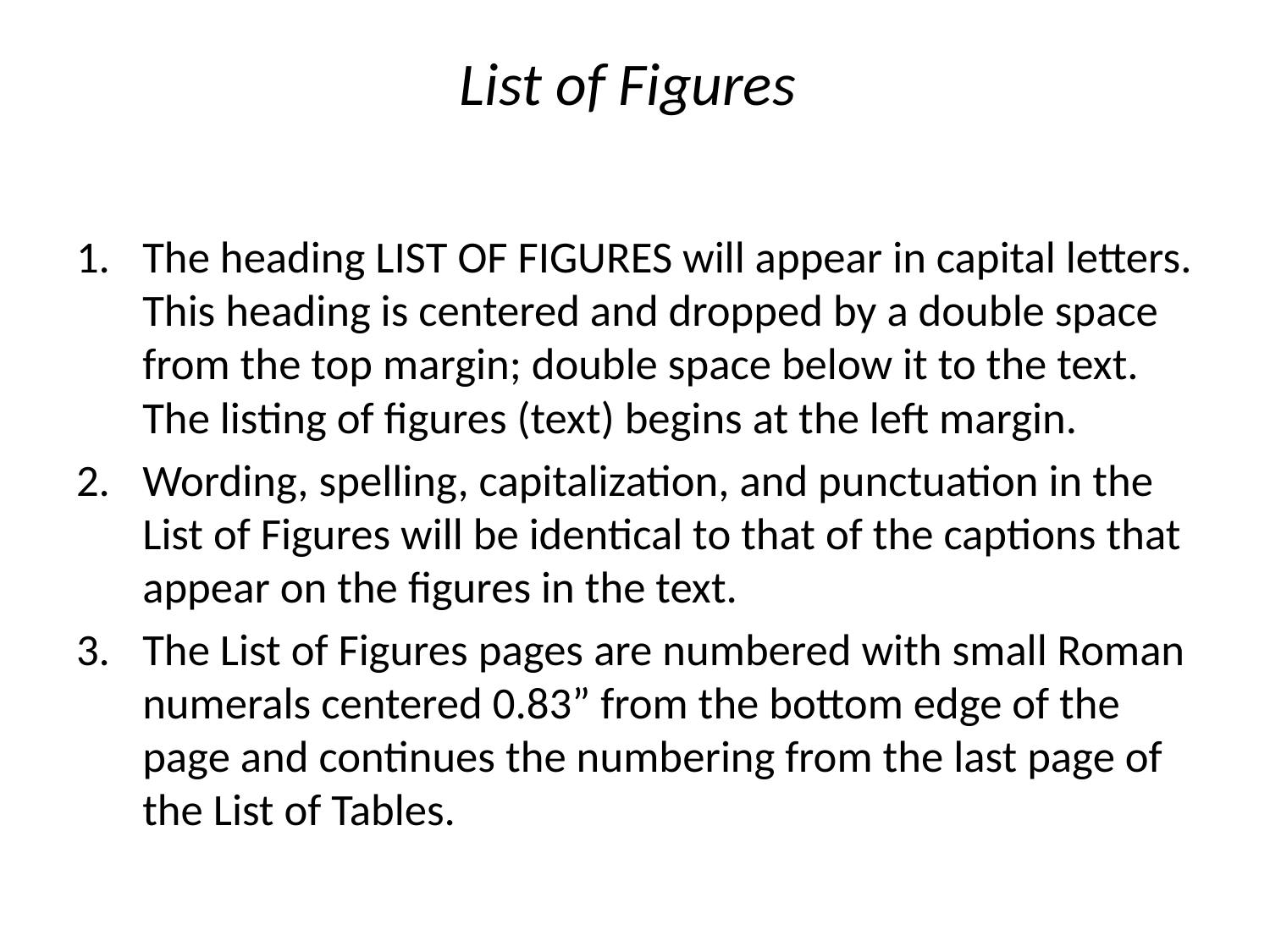

# List of Figures
The heading LIST OF FIGURES will appear in capital letters. This heading is centered and dropped by a double space from the top margin; double space below it to the text. The listing of figures (text) begins at the left margin.
Wording, spelling, capitalization, and punctuation in the List of Figures will be identical to that of the captions that appear on the figures in the text.
The List of Figures pages are numbered with small Roman numerals centered 0.83” from the bottom edge of the page and continues the numbering from the last page of the List of Tables.